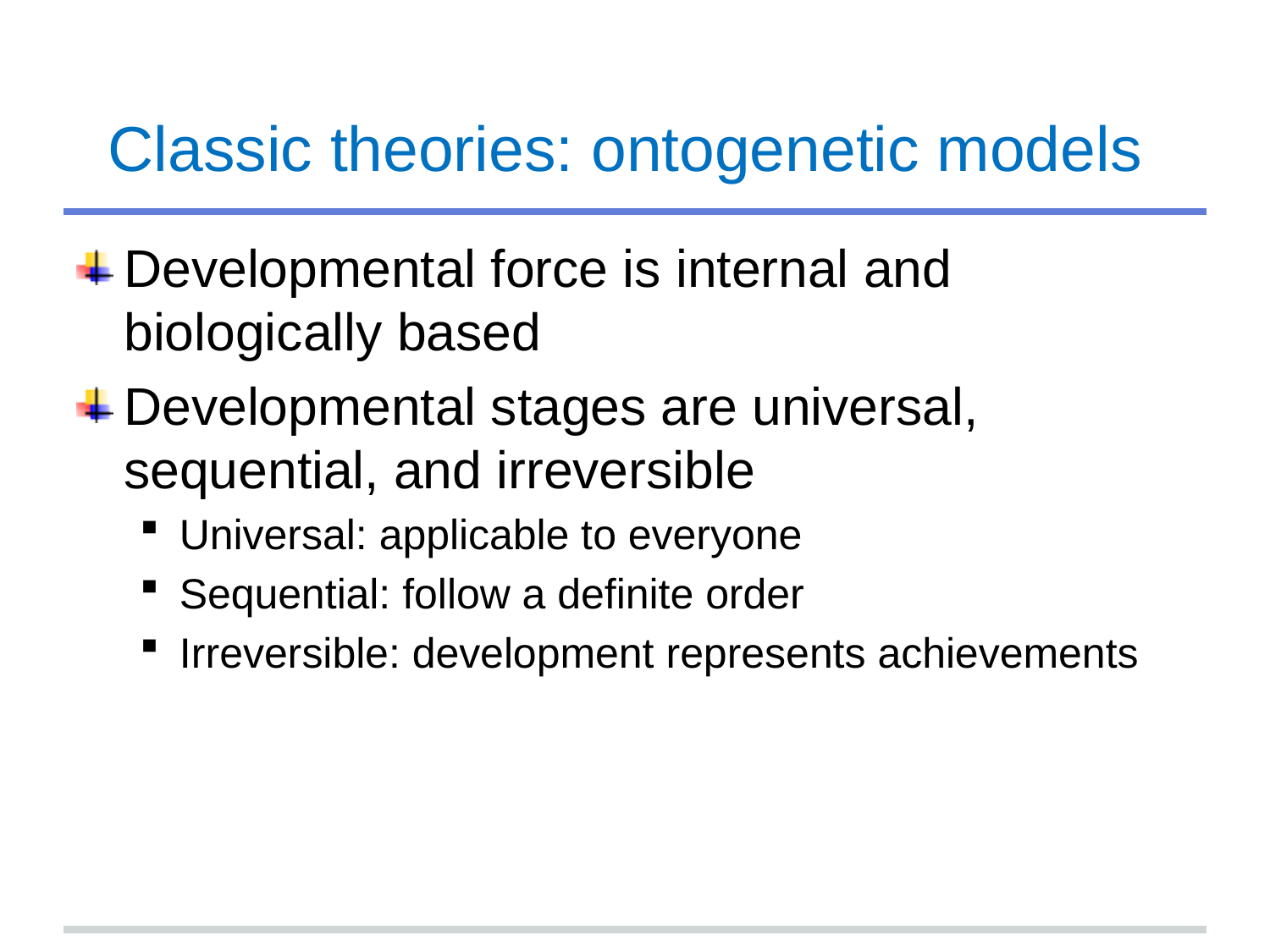

# Classic theories: ontogenetic models
Developmental force is internal and biologically based
Developmental stages are universal, sequential, and irreversible
Universal: applicable to everyone
Sequential: follow a definite order
Irreversible: development represents achievements